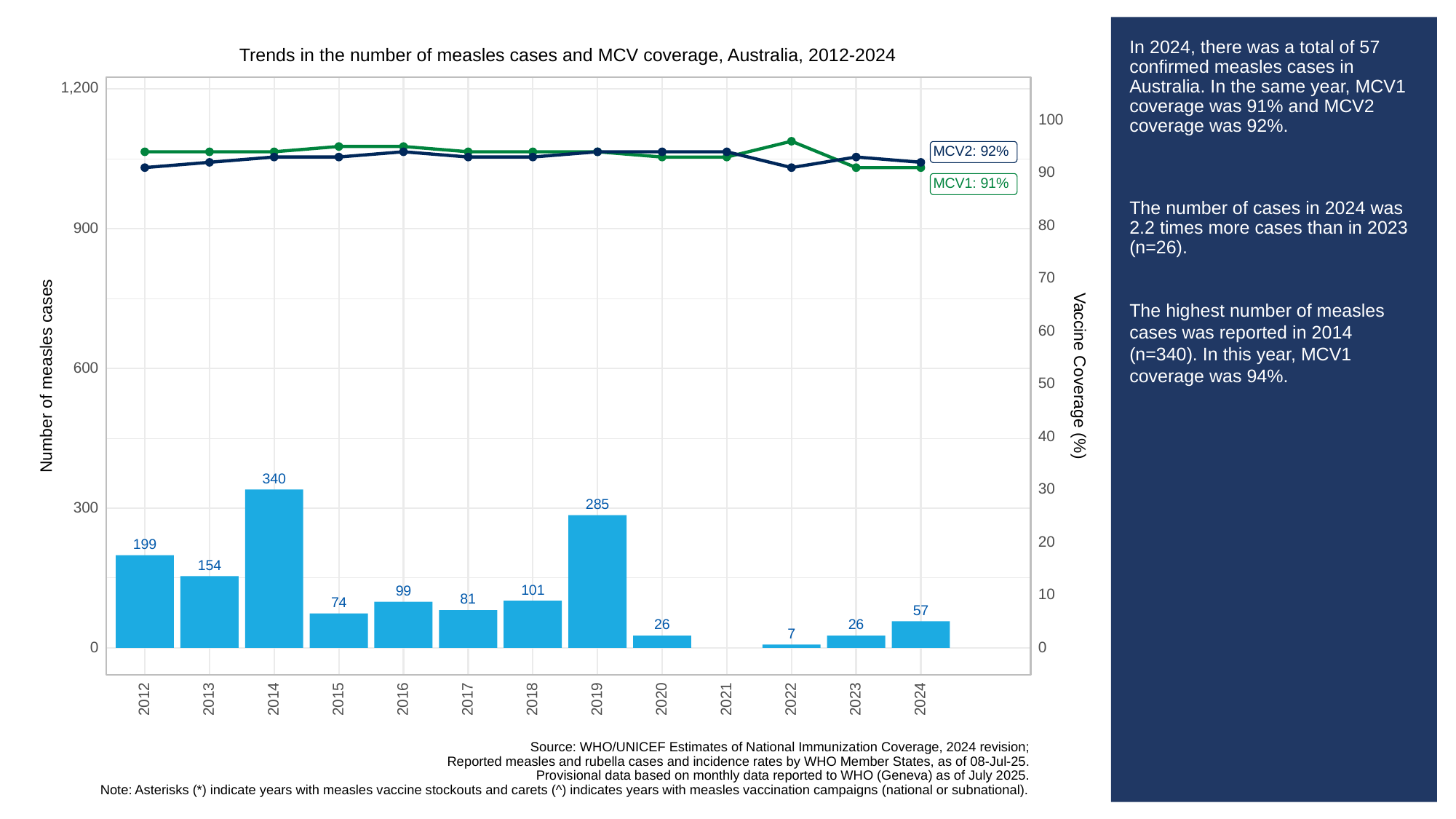

# In 2024, there was a total of 57 confirmed measles cases in Australia. In the same year, MCV1 coverage was 91% and MCV2 coverage was 92%.

The number of cases in 2024 was 2.2 times more cases than in 2023 (n=26).

The highest number of measles cases was reported in 2014 (n=340). In this year, MCV1 coverage was 94%.

Trends in the number of measles cases and MCV coverage, Australia, 2012-2024

1,200

100

MCV2: 92%

90

MCV1: 91%
80
900

70

60
600
Vaccine Coverage (%)

Number of measles cases
50
40

340
30

285
300

20
199

154

101
99
10
81
74

57

26
26

7

0
0

2013
2023
2012
2014
2015
2016
2017
2018
2019
2020
2021
2022
2024
Source: WHO/UNICEF Estimates of National Immunization Coverage, 2024 revision;
Reported measles and rubella cases and incidence rates by WHO Member States, as of 08-Jul-25.
Provisional data based on monthly data reported to WHO (Geneva) as of July 2025.
Note: Asterisks (*) indicate years with measles vaccine stockouts and carets (^) indicates years with measles vaccination campaigns (national or subnational).